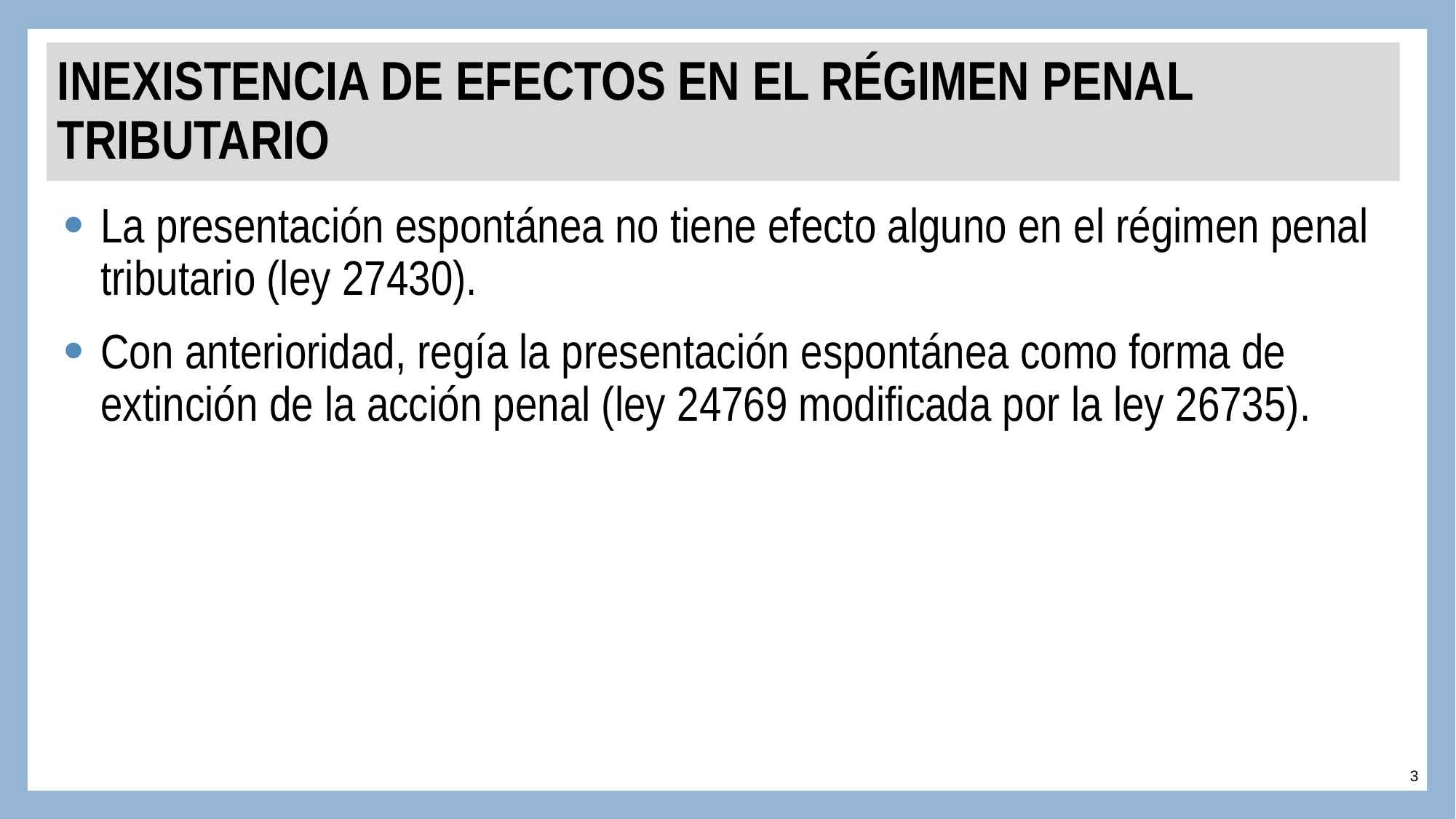

# INEXISTENCIA DE EFECTOS EN EL RÉGIMEN PENAL TRIBUTARIO
La presentación espontánea no tiene efecto alguno en el régimen penal tributario (ley 27430).
Con anterioridad, regía la presentación espontánea como forma de extinción de la acción penal (ley 24769 modificada por la ley 26735).
3